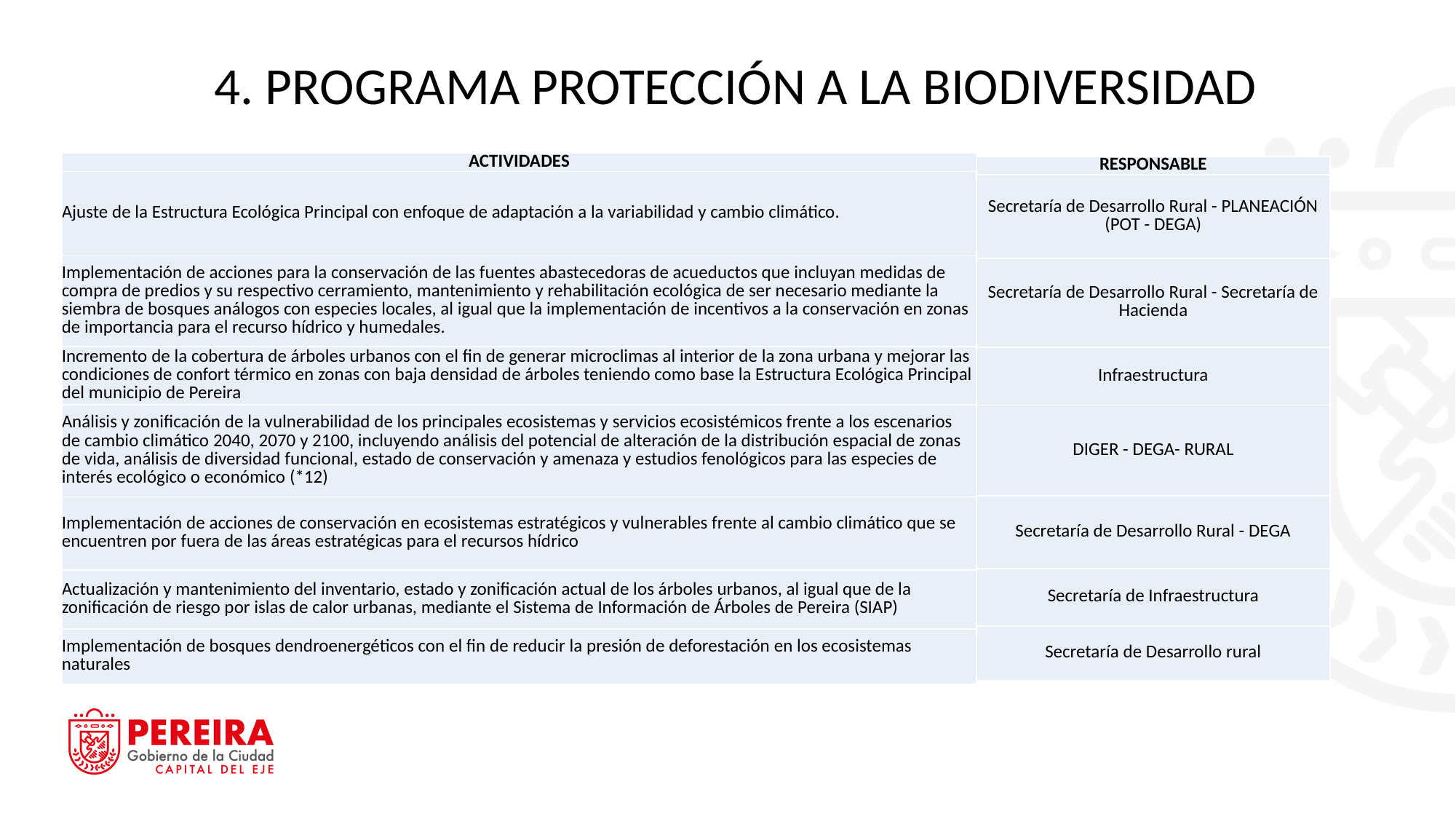

4. PROGRAMA PROTECCIÓN A LA BIODIVERSIDAD
| ACTIVIDADES |
| --- |
| Ajuste de la Estructura Ecológica Principal con enfoque de adaptación a la variabilidad y cambio climático. |
| Implementación de acciones para la conservación de las fuentes abastecedoras de acueductos que incluyan medidas de compra de predios y su respectivo cerramiento, mantenimiento y rehabilitación ecológica de ser necesario mediante la siembra de bosques análogos con especies locales, al igual que la implementación de incentivos a la conservación en zonas de importancia para el recurso hídrico y humedales. |
| Incremento de la cobertura de árboles urbanos con el fin de generar microclimas al interior de la zona urbana y mejorar las condiciones de confort térmico en zonas con baja densidad de árboles teniendo como base la Estructura Ecológica Principal del municipio de Pereira |
| Análisis y zonificación de la vulnerabilidad de los principales ecosistemas y servicios ecosistémicos frente a los escenarios de cambio climático 2040, 2070 y 2100, incluyendo análisis del potencial de alteración de la distribución espacial de zonas de vida, análisis de diversidad funcional, estado de conservación y amenaza y estudios fenológicos para las especies de interés ecológico o económico (\*12) |
| Implementación de acciones de conservación en ecosistemas estratégicos y vulnerables frente al cambio climático que se encuentren por fuera de las áreas estratégicas para el recursos hídrico |
| Actualización y mantenimiento del inventario, estado y zonificación actual de los árboles urbanos, al igual que de la zonificación de riesgo por islas de calor urbanas, mediante el Sistema de Información de Árboles de Pereira (SIAP) |
| Implementación de bosques dendroenergéticos con el fin de reducir la presión de deforestación en los ecosistemas naturales |
| RESPONSABLE |
| --- |
| Secretaría de Desarrollo Rural - PLANEACIÓN (POT - DEGA) |
| Secretaría de Desarrollo Rural - Secretaría de Hacienda |
| Infraestructura |
| DIGER - DEGA- RURAL |
| Secretaría de Desarrollo Rural - DEGA |
| Secretaría de Infraestructura |
| Secretaría de Desarrollo rural |